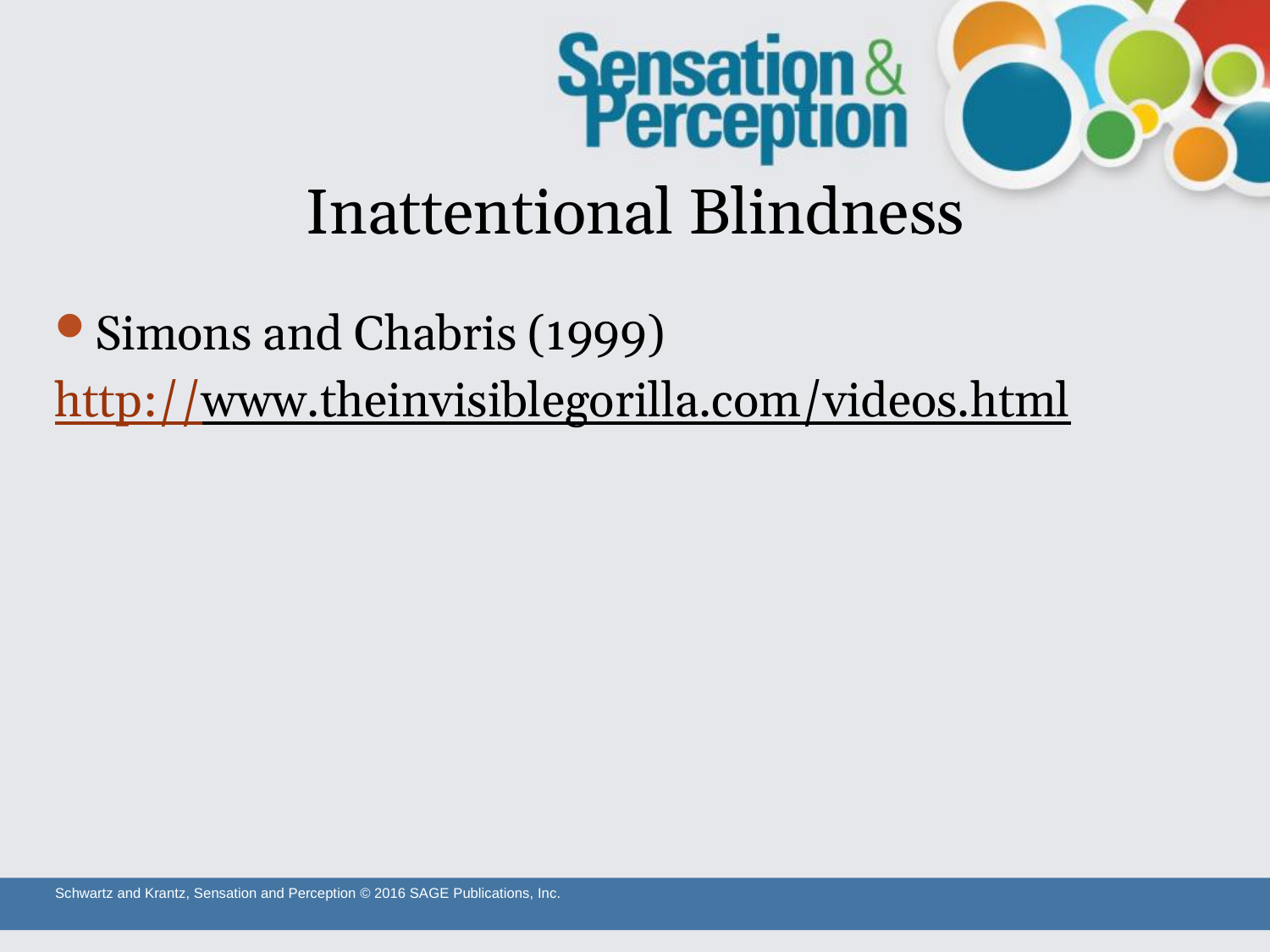

# Inattentional Blindness
Simons and Chabris (1999)
http://www.theinvisiblegorilla.com/videos.html
Schwartz and Krantz, Sensation and Perception © 2016 SAGE Publications, Inc.